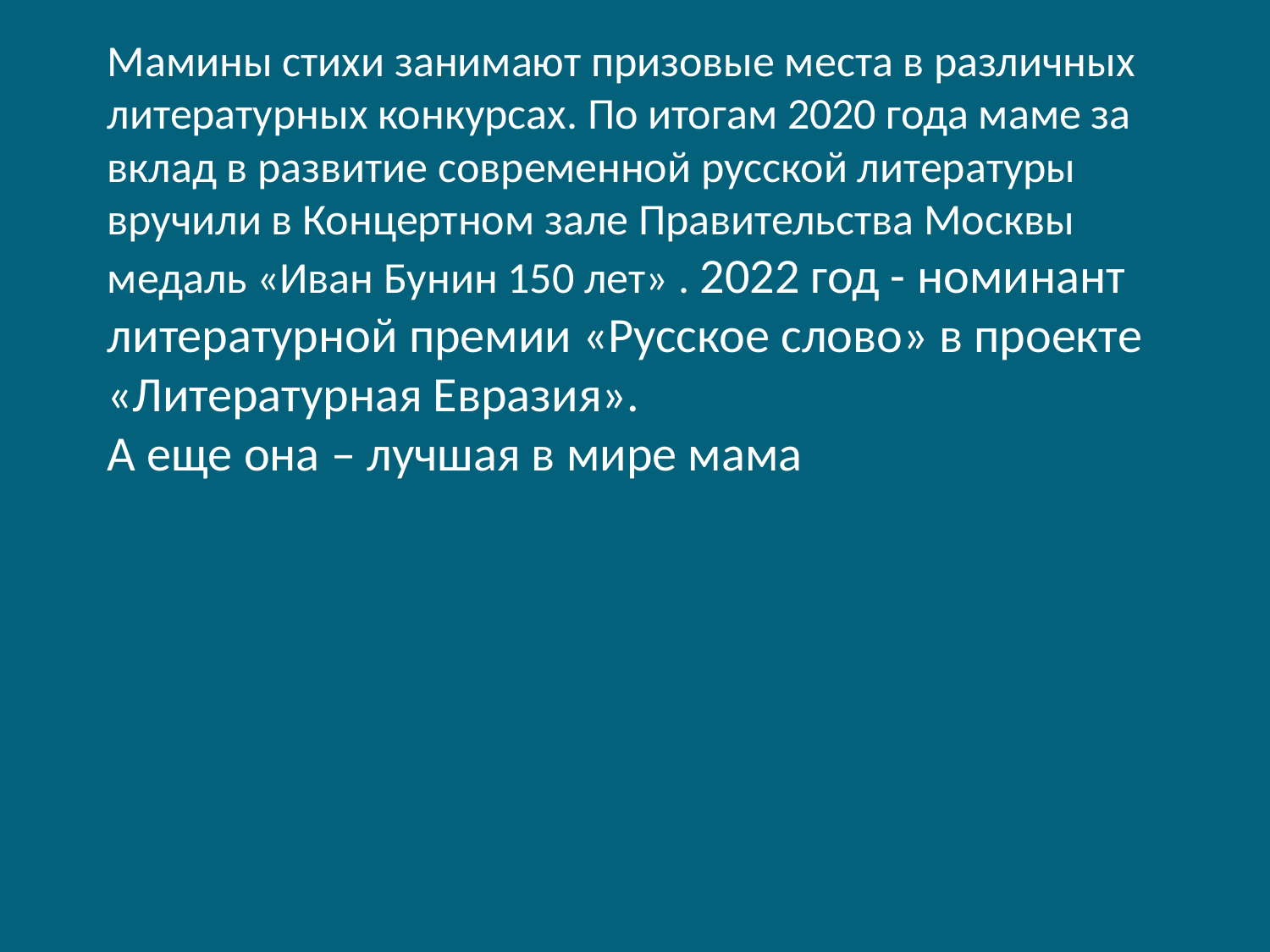

Мамины стихи занимают призовые места в различных литературных конкурсах. По итогам 2020 года маме за вклад в развитие современной русской литературы вручили в Концертном зале Правительства Москвы медаль «Иван Бунин 150 лет» . 2022 год - номинант литературной премии «Русское слово» в проекте «Литературная Евразия».
А еще она – лучшая в мире мама